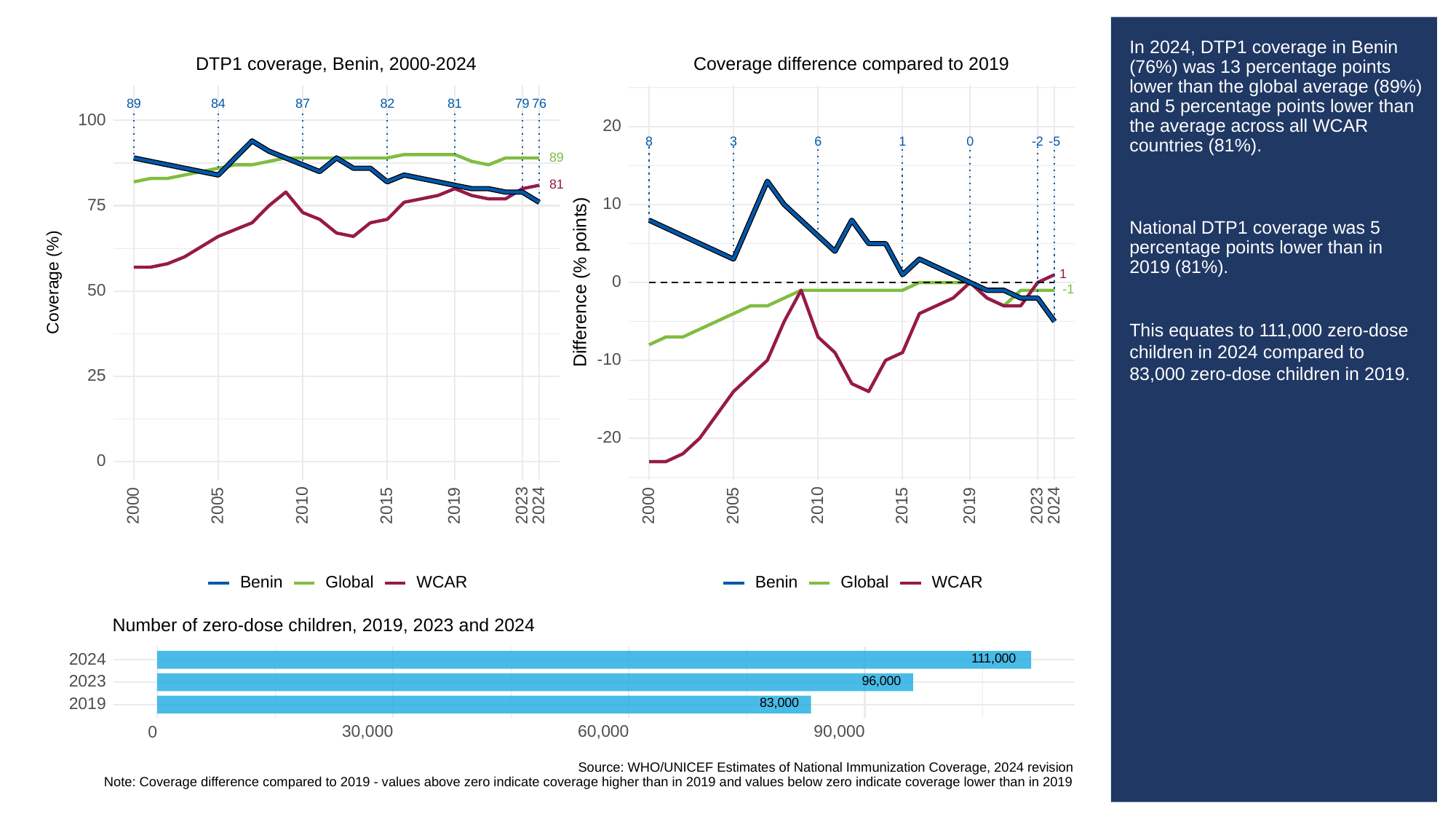

# In 2024, DTP1 coverage in Benin (76%) was 13 percentage points lower than the global average (89%) and 5 percentage points lower than the average across all WCAR countries (81%).

National DTP1 coverage was 5 percentage points lower than in 2019 (81%).

This equates to 111,000 zero-dose children in 2024 compared to 83,000 zero-dose children in 2019.

Coverage difference compared to 2019
DTP1 coverage, Benin, 2000-2024

89
84
87
82
81
79
76

100

20

3
8
6
0
1
-2
-5

89

81

10
75

1
Difference (% points)
Coverage (%)

0

50
-1

-10

25

-20

0

2023
2023
2000
2005
2010
2015
2019
2024
2000
2005
2010
2015
2019
2024
Global
WCAR
Global
WCAR
Benin
Benin

Number of zero-dose children, 2019, 2023 and 2024

111,000
2024

96,000
2023

83,000
2019

30,000
60,000
90,000
0
Source: WHO/UNICEF Estimates of National Immunization Coverage, 2024 revision
Note: Coverage difference compared to 2019 - values above zero indicate coverage higher than in 2019 and values below zero indicate coverage lower than in 2019